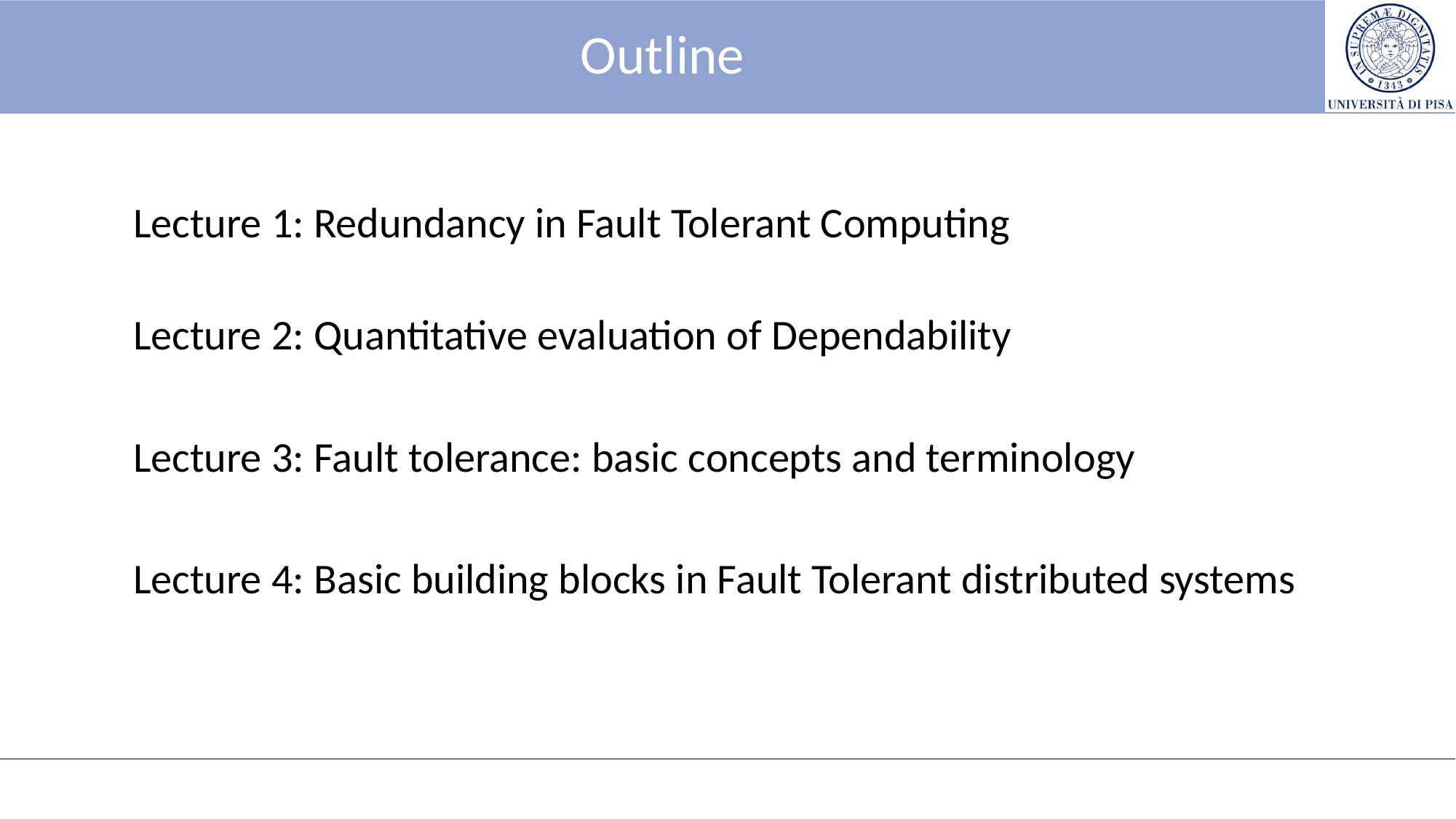

# Outline
Lecture 1: Redundancy in Fault Tolerant Computing
Lecture 2: Quantitative evaluation of Dependability

Lecture 3: Fault tolerance: basic concepts and terminology

Lecture 4: Basic building blocks in Fault Tolerant distributed systems